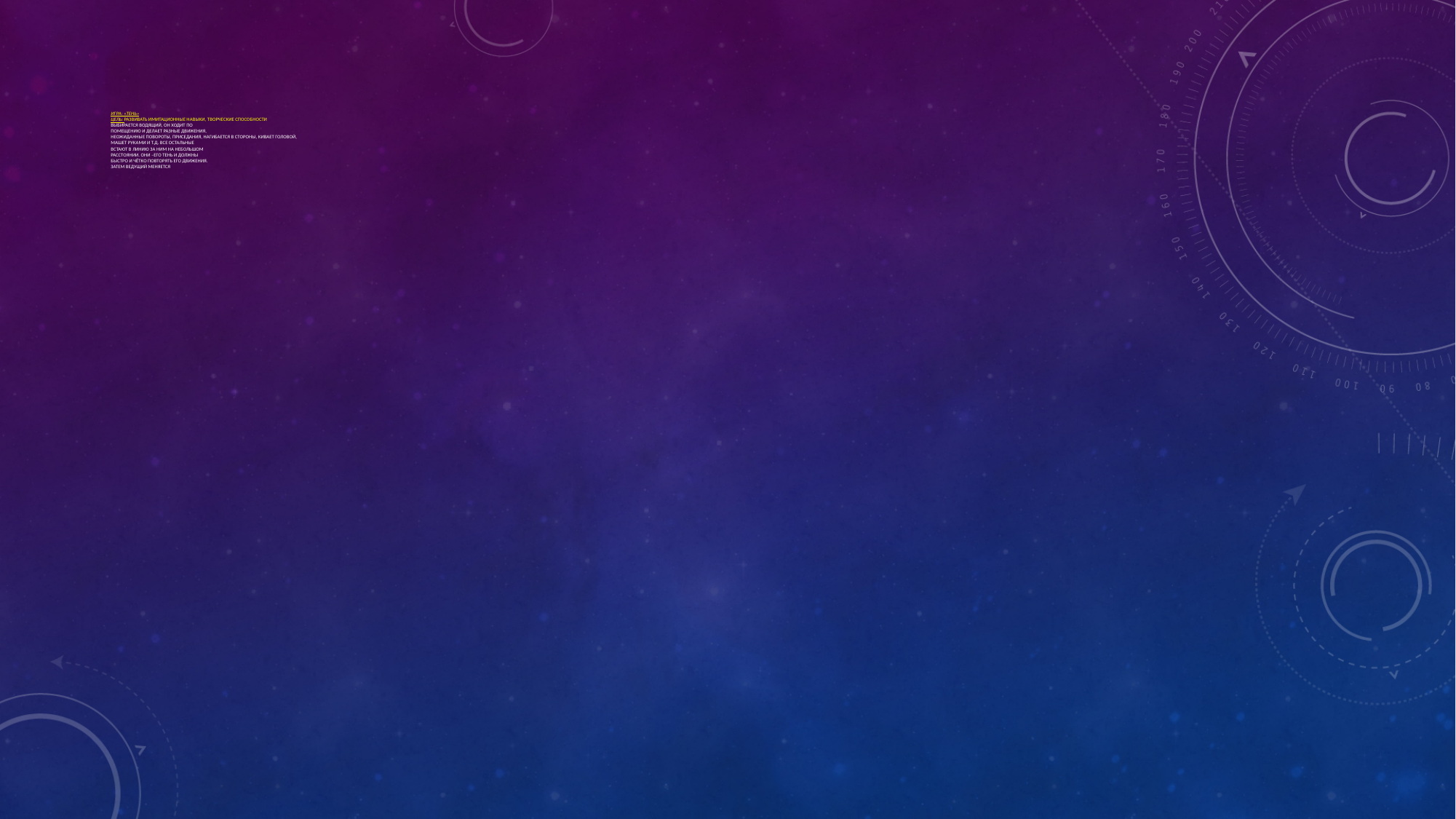

# Игра: «Тень» Цель: развивать имитационные навыки, творческие способности Выбирается водящий, он ходит по помещению и делает разные движения, неожиданные повороты, приседания, нагибается в стороны, кивает головой, машет руками и т.д. Все остальные встают в линию за ним на небольшом расстоянии. Они –его тень и должны быстро и чётко повторять его движения. Затем ведущий меняется